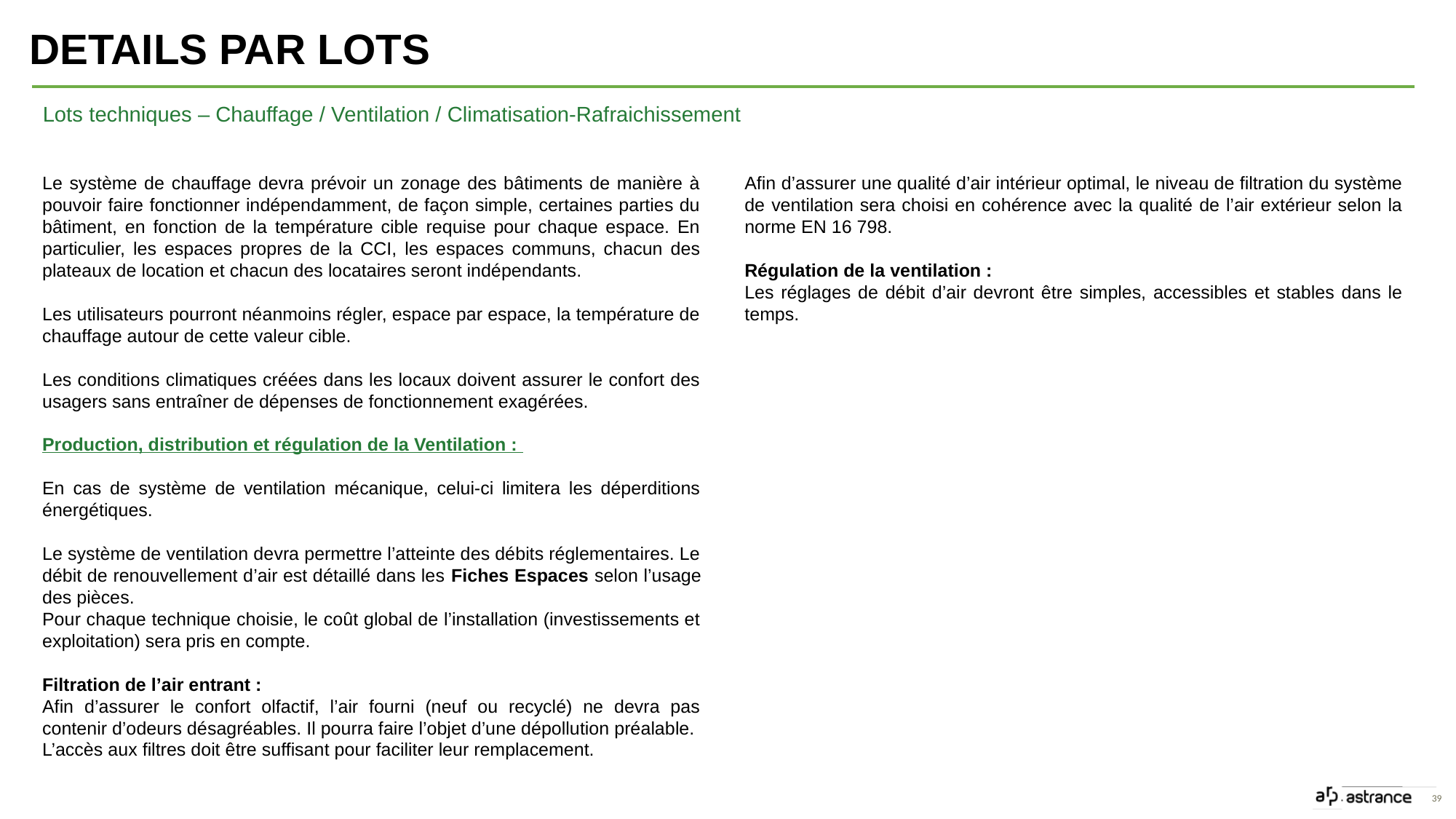

Details par lots
Lots techniques – Chauffage / Ventilation / Climatisation-Rafraichissement
Le système de chauffage devra prévoir un zonage des bâtiments de manière à pouvoir faire fonctionner indépendamment, de façon simple, certaines parties du bâtiment, en fonction de la température cible requise pour chaque espace. En particulier, les espaces propres de la CCI, les espaces communs, chacun des plateaux de location et chacun des locataires seront indépendants.

Les utilisateurs pourront néanmoins régler, espace par espace, la température de chauffage autour de cette valeur cible.

Les conditions climatiques créées dans les locaux doivent assurer le confort des usagers sans entraîner de dépenses de fonctionnement exagérées.

Production, distribution et régulation de la Ventilation :

En cas de système de ventilation mécanique, celui-ci limitera les déperditions énergétiques.

Le système de ventilation devra permettre l’atteinte des débits réglementaires. Le débit de renouvellement d’air est détaillé dans les Fiches Espaces selon l’usage des pièces.
Pour chaque technique choisie, le coût global de l’installation (investissements et exploitation) sera pris en compte.

Filtration de l’air entrant :
Afin d’assurer le confort olfactif, l’air fourni (neuf ou recyclé) ne devra pas contenir d’odeurs désagréables. Il pourra faire l’objet d’une dépollution préalable.
L’accès aux filtres doit être suffisant pour faciliter leur remplacement.
Afin d’assurer une qualité d’air intérieur optimal, le niveau de filtration du système de ventilation sera choisi en cohérence avec la qualité de l’air extérieur selon la norme EN 16 798.

Régulation de la ventilation :
Les réglages de débit d’air devront être simples, accessibles et stables dans le temps.
39